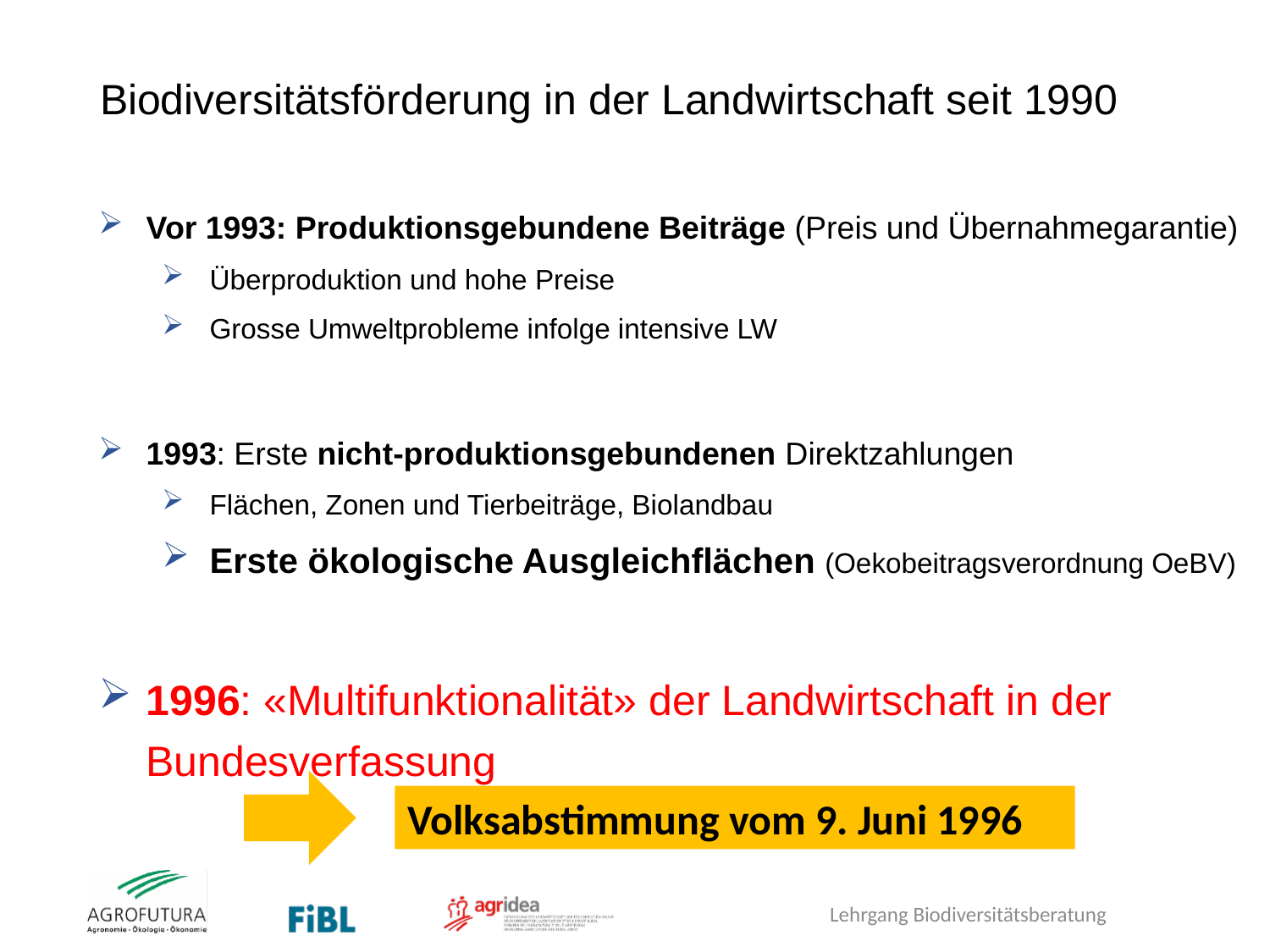

# Biodiversitätsförderung in der Landwirtschaft seit 1990
Vor 1993: Produktionsgebundene Beiträge (Preis und Übernahmegarantie)
Überproduktion und hohe Preise
Grosse Umweltprobleme infolge intensive LW

1993: Erste nicht-produktionsgebundenen Direktzahlungen
Flächen, Zonen und Tierbeiträge, Biolandbau
Erste ökologische Ausgleichflächen (Oekobeitragsverordnung OeBV)

1996: «Multifunktionalität» der Landwirtschaft in der Bundesverfassung

Volksabstimmung vom 9. Juni 1996
Lehrgang Biodiversitätsberatung